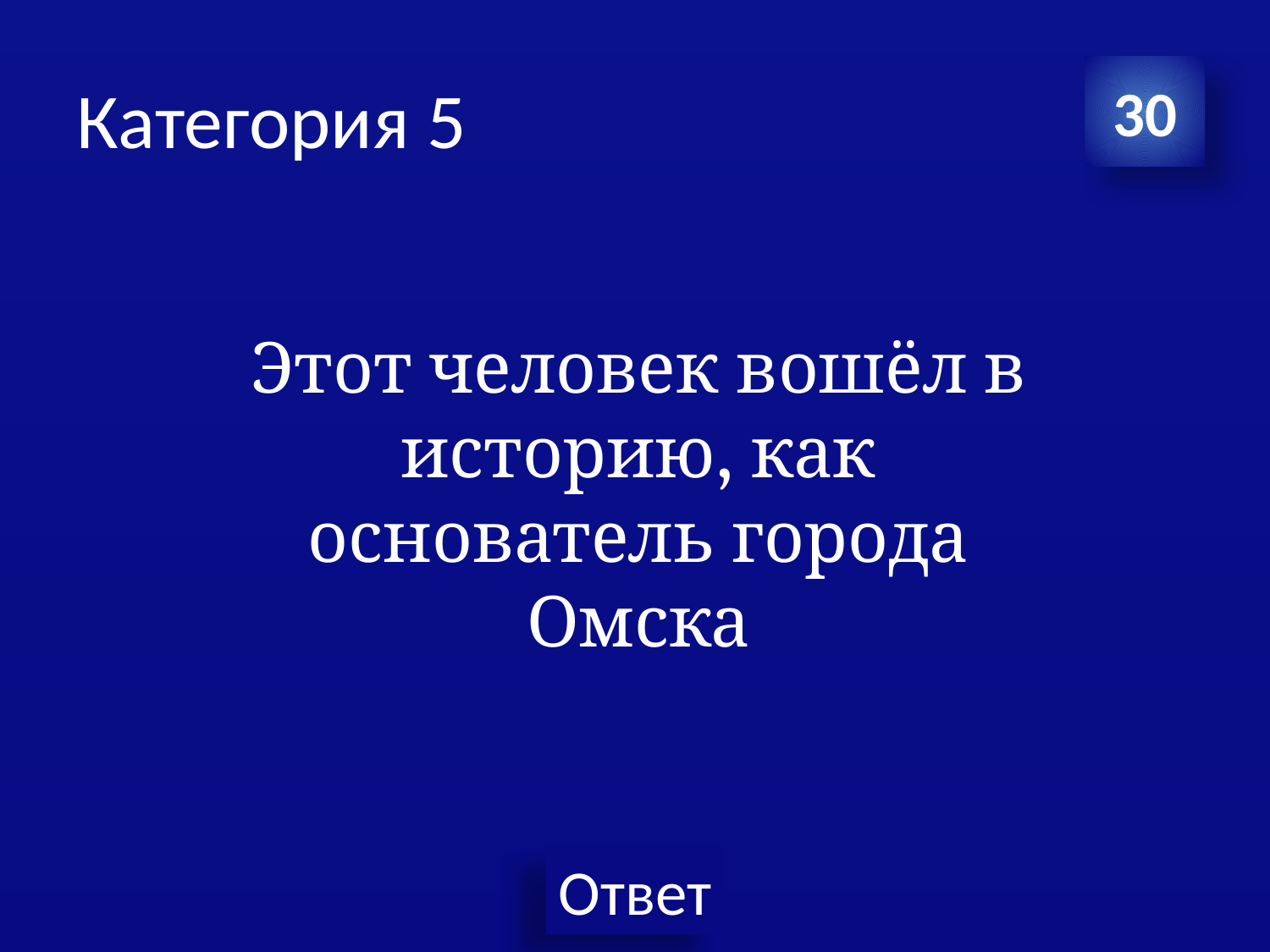

# Категория 5
30
Этот человек вошёл в историю, как основатель города Омска